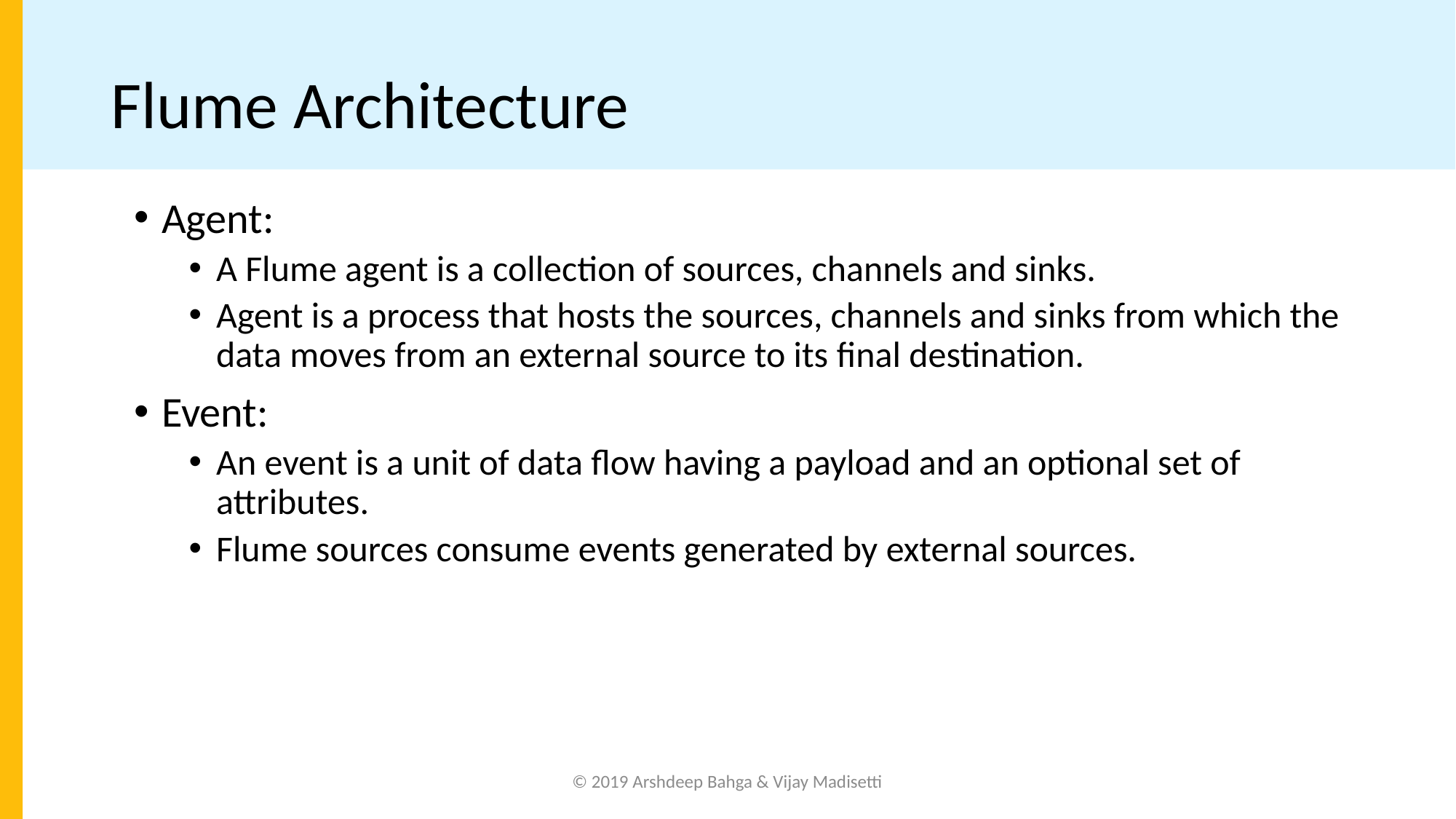

# Flume Architecture
Agent:
A Flume agent is a collection of sources, channels and sinks.
Agent is a process that hosts the sources, channels and sinks from which the data moves from an external source to its final destination.
Event:
An event is a unit of data flow having a payload and an optional set of attributes.
Flume sources consume events generated by external sources.
© 2019 Arshdeep Bahga & Vijay Madisetti